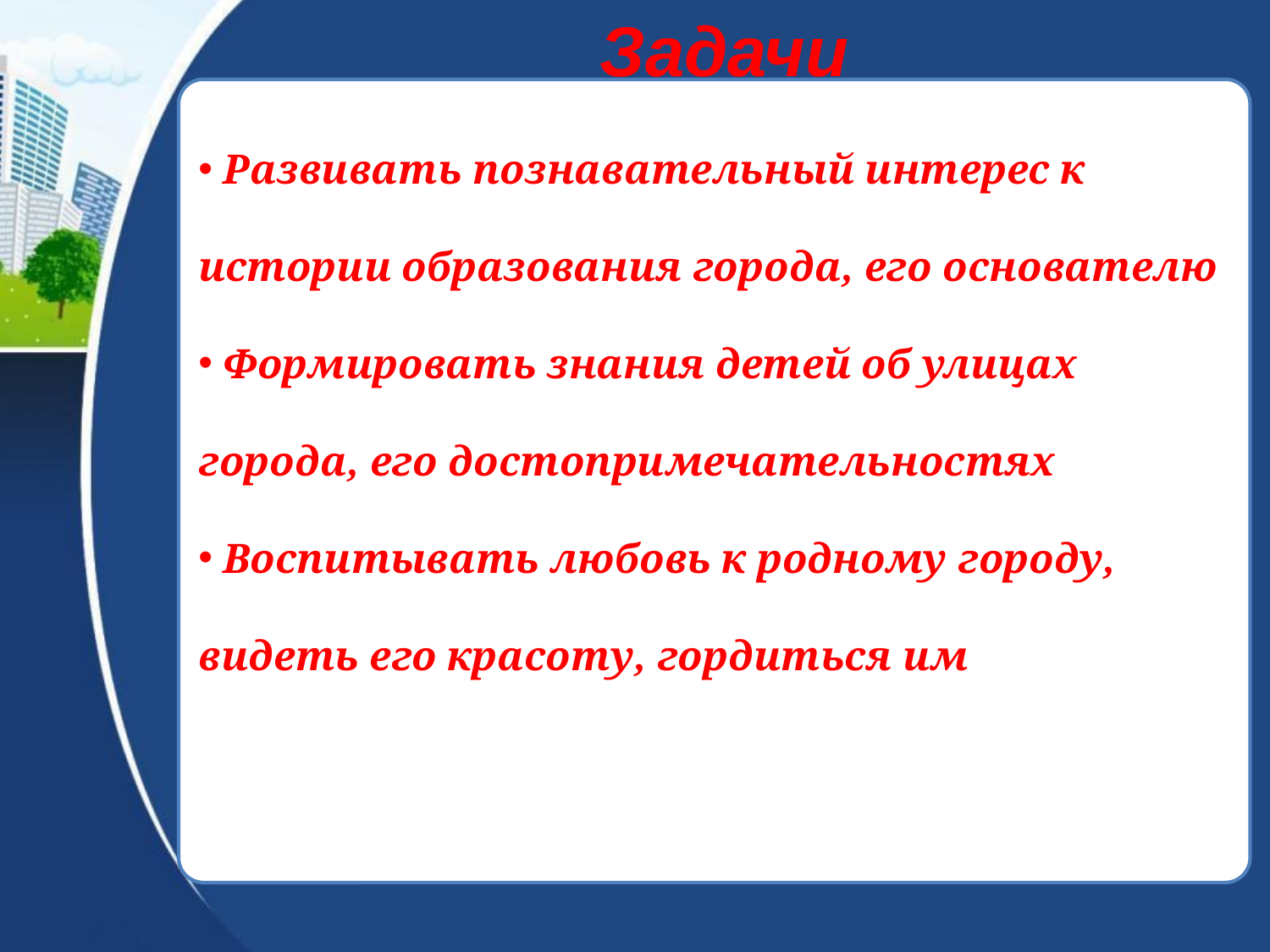

Задачи

 Развивать познавательный интерес к истории образования города, его основателю
 Формировать знания детей об улицах города, его достопримечательностях
 Воспитывать любовь к родному городу, видеть его красоту, гордиться им